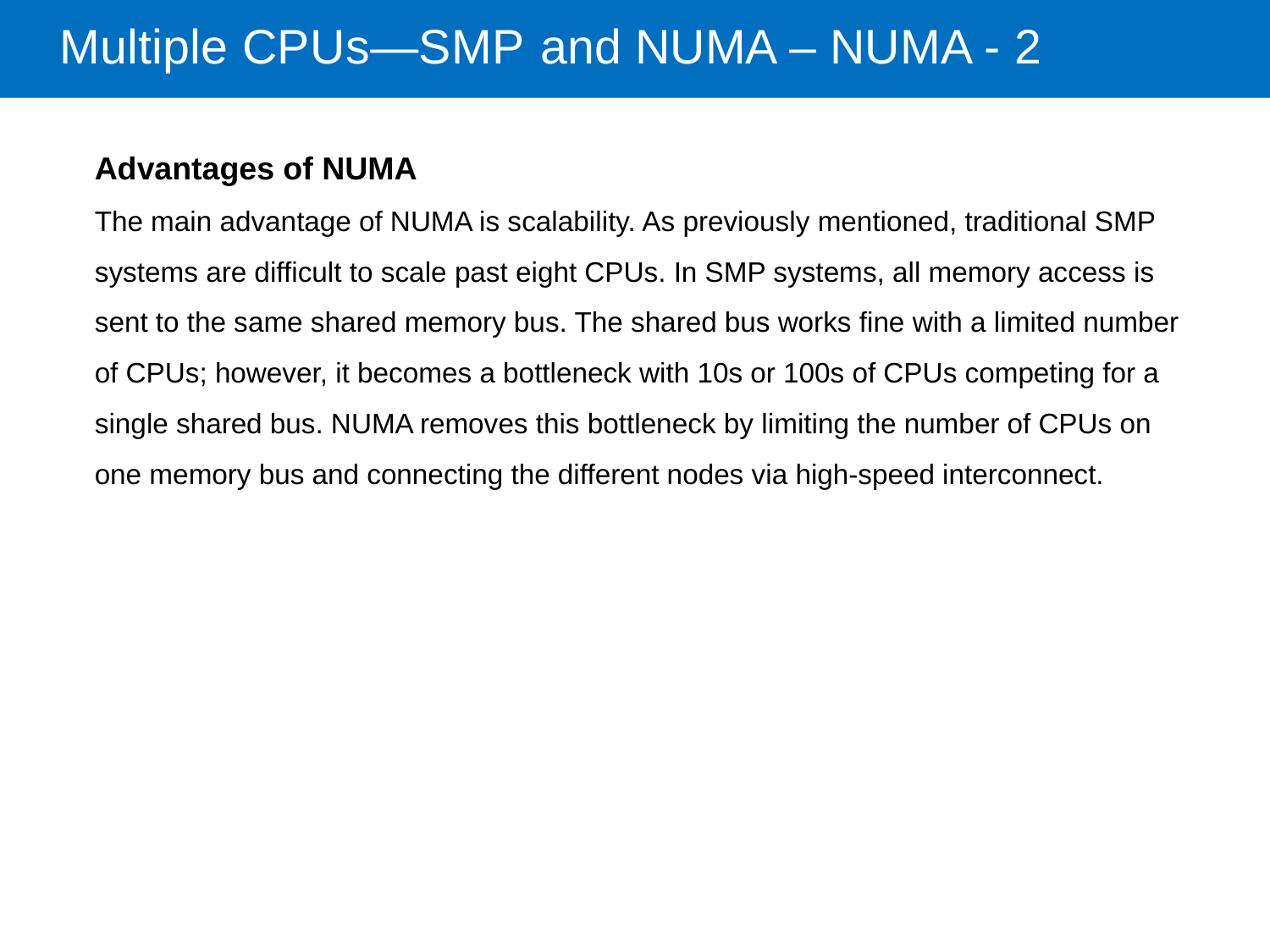

# Multiple CPUs—SMP and NUMA – NUMA - 2
Advantages of NUMA
The main advantage of NUMA is scalability. As previously mentioned, traditional SMP systems are difficult to scale past eight CPUs. In SMP systems, all memory access is sent to the same shared memory bus. The shared bus works fine with a limited number of CPUs; however, it becomes a bottleneck with 10s or 100s of CPUs competing for a single shared bus. NUMA removes this bottleneck by limiting the number of CPUs on one memory bus and connecting the different nodes via high-speed interconnect.